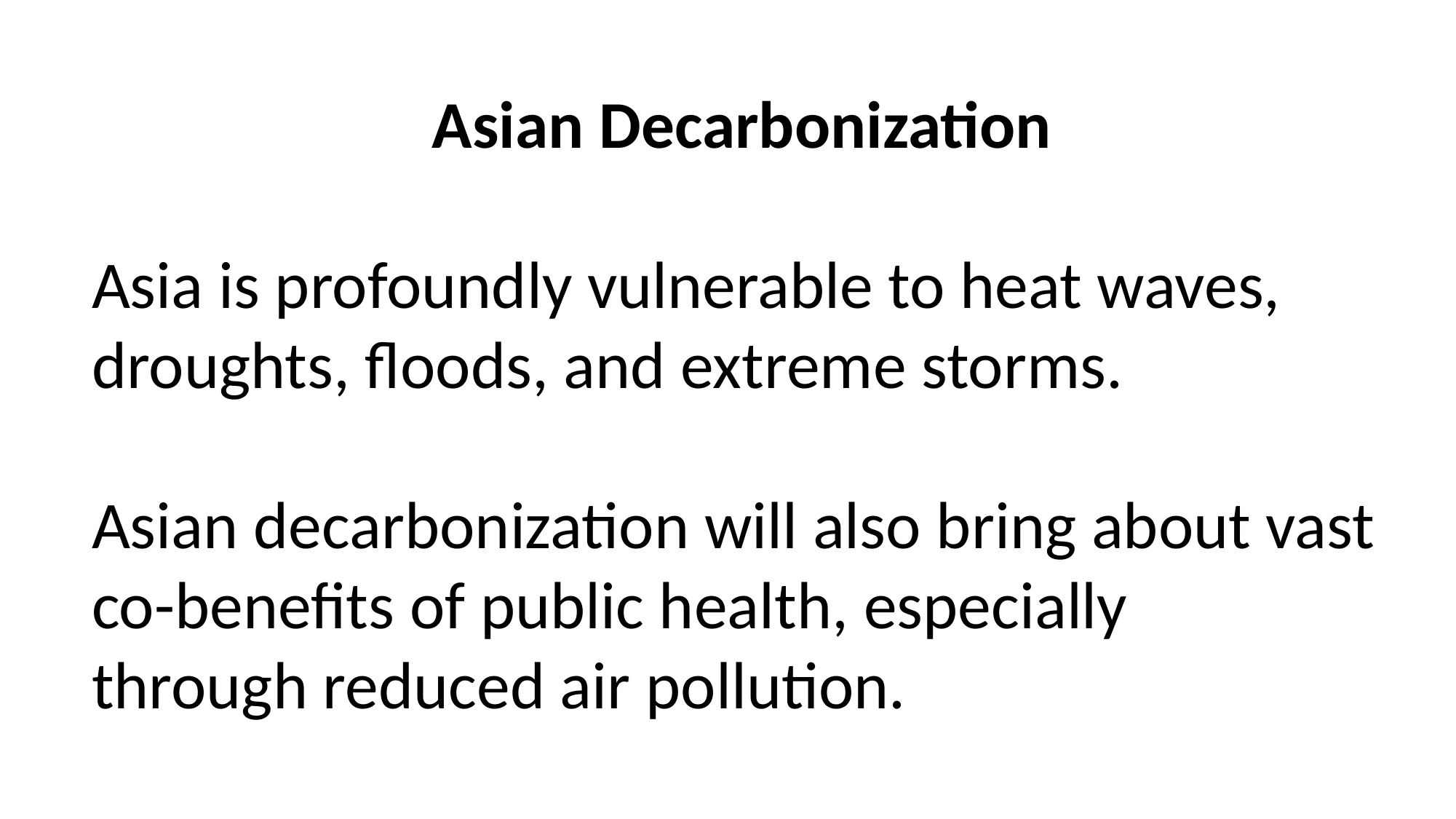

Asian Decarbonization

Asia is profoundly vulnerable to heat waves,
droughts, floods, and extreme storms.

Asian decarbonization will also bring about vast
co-benefits of public health, especially
through reduced air pollution.